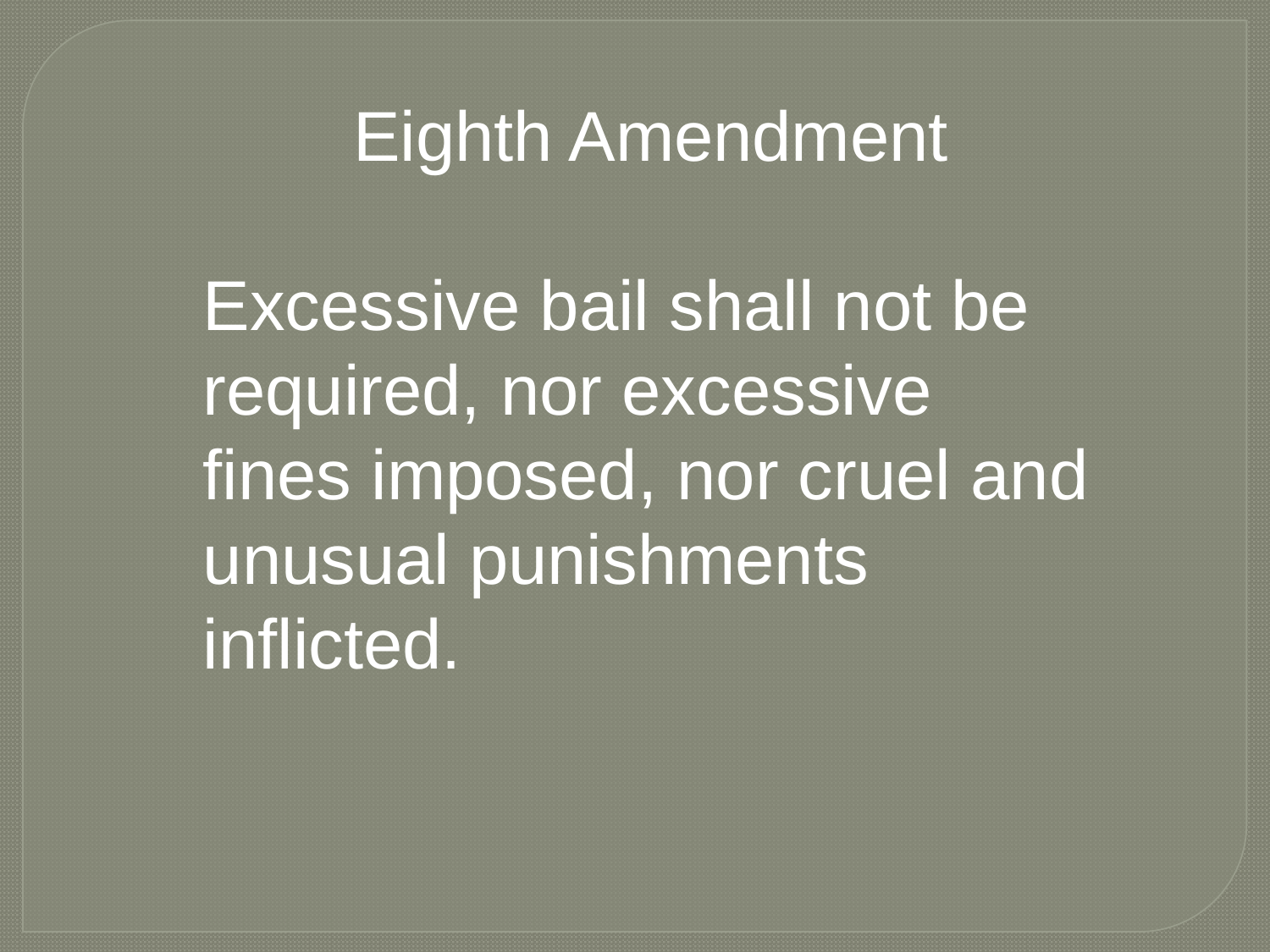

Eighth Amendment

Excessive bail shall not be required, nor excessive fines imposed, nor cruel and unusual punishments inflicted.